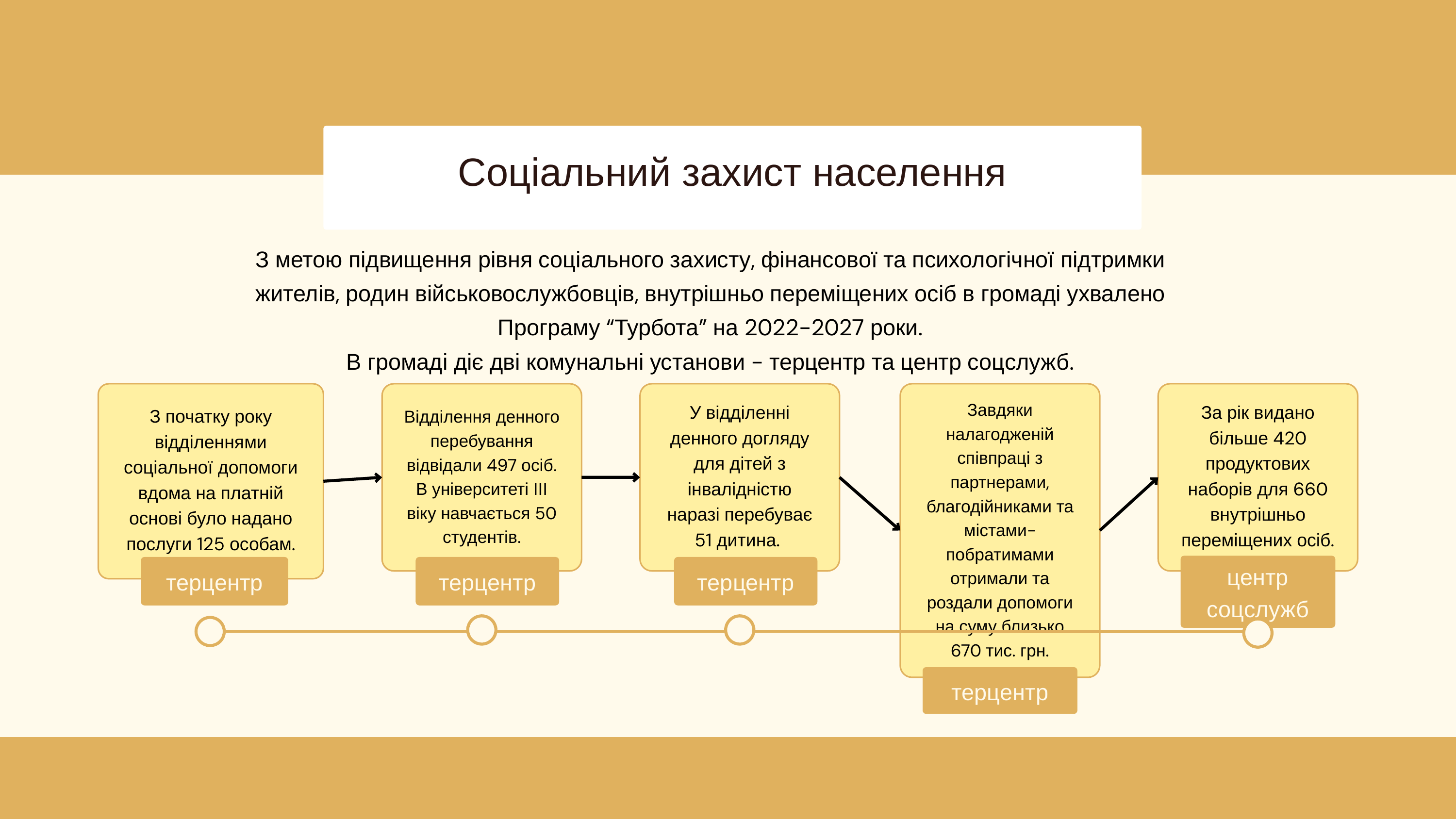

Соціальний захист населення
З метою підвищення рівня соціального захисту, фінансової та психологічної підтримки жителів, родин військовослужбовців, внутрішньо переміщених осіб в громаді ухвалено Програму “Турбота” на 2022-2027 роки.
В громаді діє дві комунальні установи - терцентр та центр соцслужб.

З початку року відділеннями соціальної допомоги вдома на платній основі було надано послуги 125 особам.

Відділення денного перебування відвідали 497 осіб. В університеті ІІІ віку навчається 50 студентів.

У відділенні денного догляду для дітей з інвалідністю наразі перебуває 51 дитина.

Завдяки налагодженій співпраці з партнерами, благодійниками та містами-побратимами отримали та роздали допомоги на суму близько 670 тис. грн.

За рік видано більше 420 продуктових наборів для 660 внутрішньо переміщених осіб.

центр соцслужб

терцентр

терцентр

терцентр

терцентр